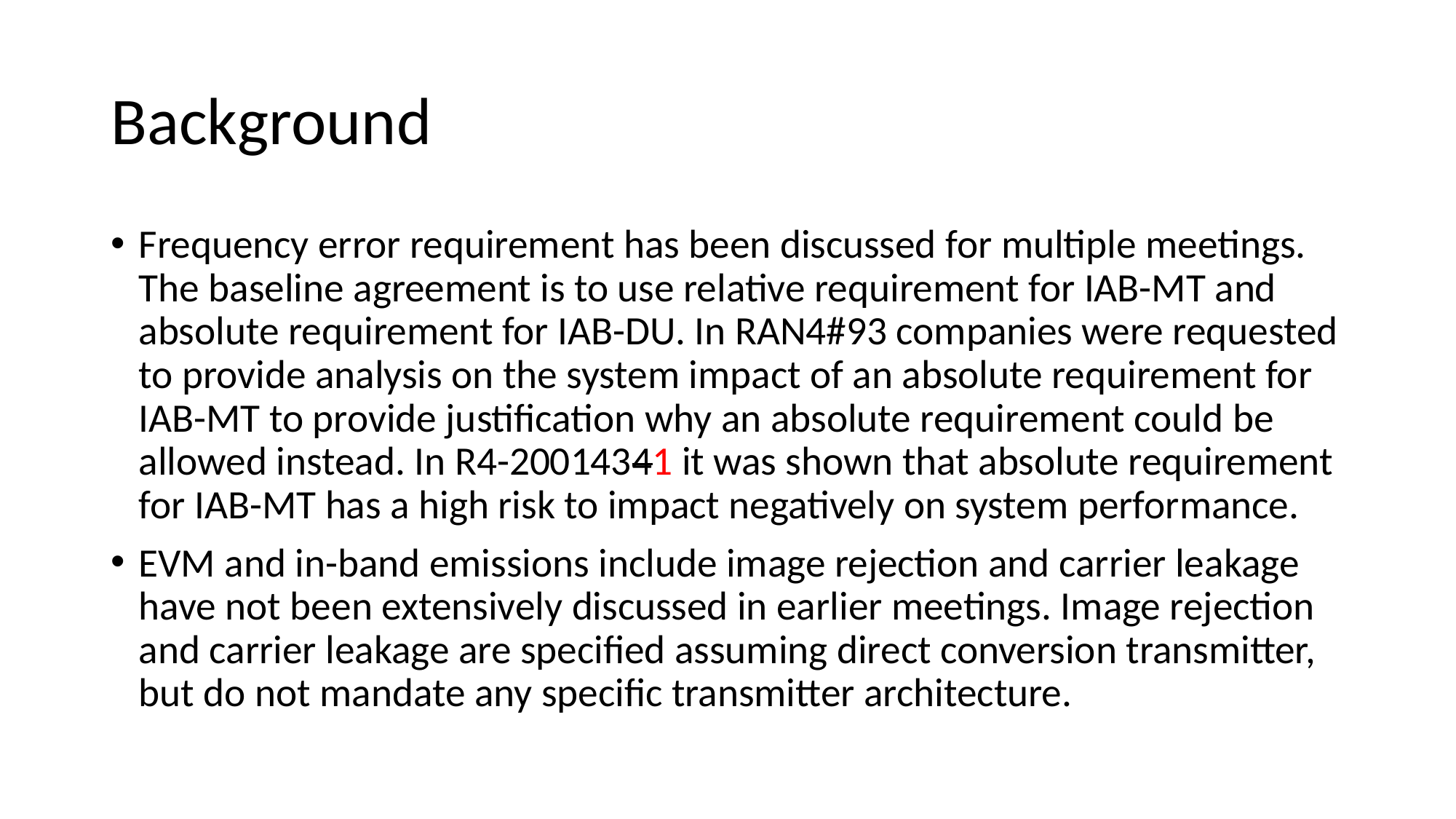

# Background
Frequency error requirement has been discussed for multiple meetings. The baseline agreement is to use relative requirement for IAB-MT and absolute requirement for IAB-DU. In RAN4#93 companies were requested to provide analysis on the system impact of an absolute requirement for IAB-MT to provide justification why an absolute requirement could be allowed instead. In R4-20014341 it was shown that absolute requirement for IAB-MT has a high risk to impact negatively on system performance.
EVM and in-band emissions include image rejection and carrier leakage have not been extensively discussed in earlier meetings. Image rejection and carrier leakage are specified assuming direct conversion transmitter, but do not mandate any specific transmitter architecture.